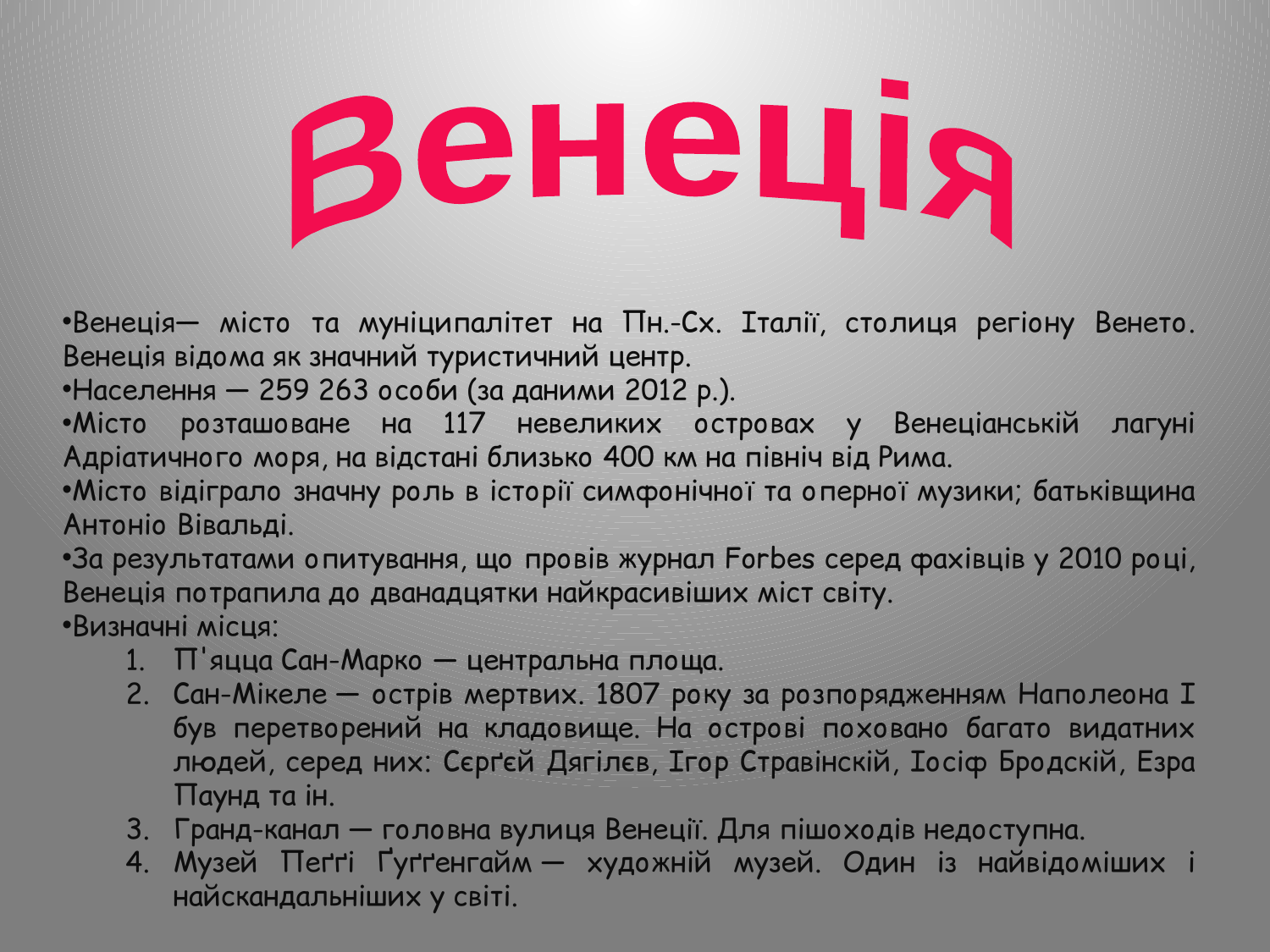

Венеція
Венеція— місто та муніципалітет на Пн.-Сх. Італії, столиця регіону Венето. Венеція відома як значний туристичний центр.
Населення — 259 263 особи (за даними 2012 р.).
Місто розташоване на 117 невеликих островах у Венеціанській лагуні Адріатичного моря, на відстані близько 400 км на північ від Рима.
Місто відіграло значну роль в історії симфонічної та оперної музики; батьківщина Антоніо Вівальді.
За результатами опитування, що провів журнал Forbes серед фахівців у 2010 році, Венеція потрапила до дванадцятки найкрасивіших міст світу.
Визначні місця:
П'яцца Сан-Марко — центральна площа.
Сан-Мікеле — острів мертвих. 1807 року за розпорядженням Наполеона I був перетворений на кладовище. На острові поховано багато видатних людей, серед них: Сєрґєй Дягілєв, Ігор Стравінскій, Іосіф Бродскій, Езра Паунд та ін.
Гранд-канал — головна вулиця Венеції. Для пішоходів недоступна.
Музей Пеґґі Ґуґґенгайм — художній музей. Один із найвідоміших і найскандальніших у світі.